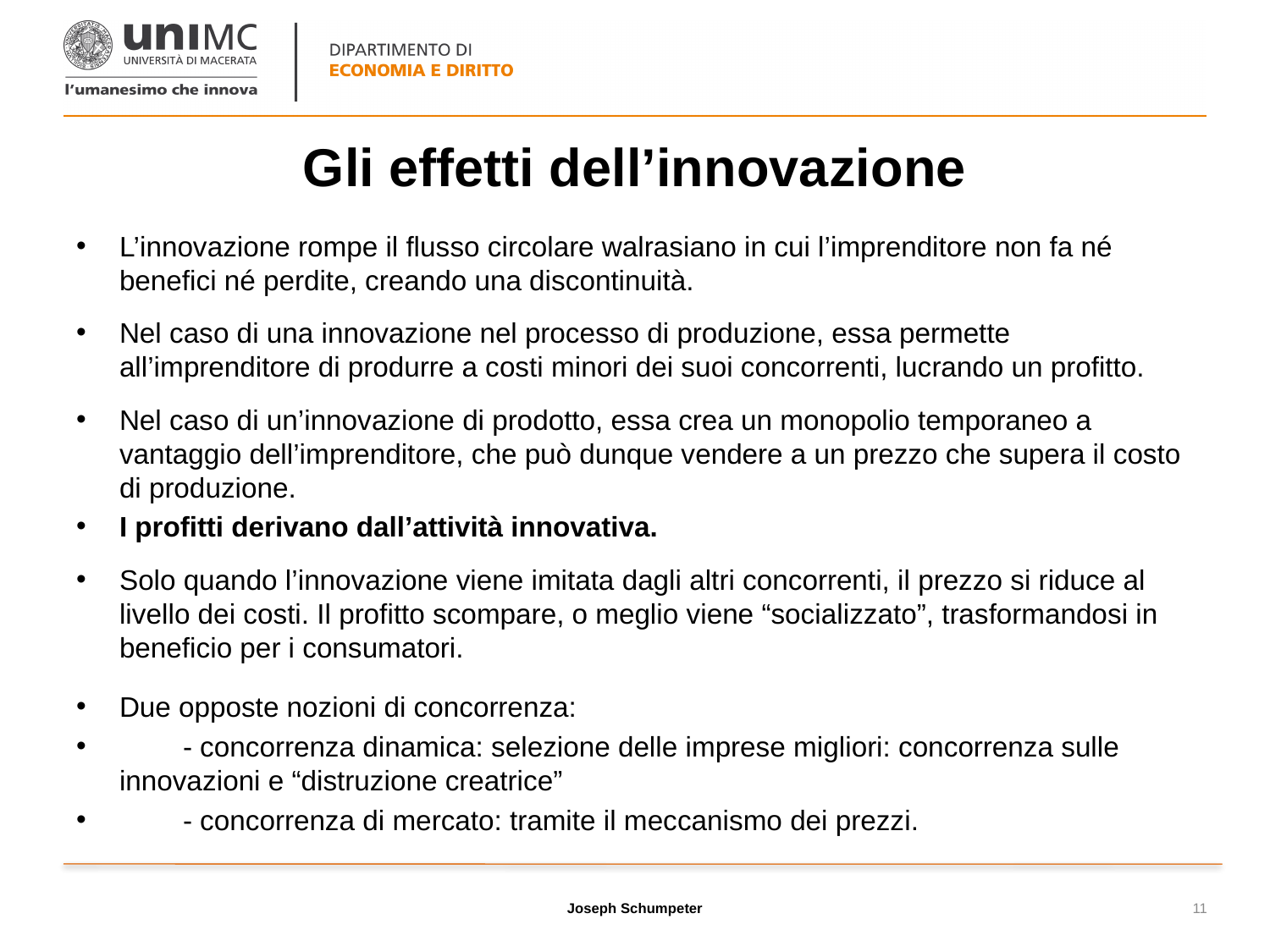

# Gli effetti dell’innovazione
L’innovazione rompe il flusso circolare walrasiano in cui l’imprenditore non fa né benefici né perdite, creando una discontinuità.

Nel caso di una innovazione nel processo di produzione, essa permette all’imprenditore di produrre a costi minori dei suoi concorrenti, lucrando un profitto.

Nel caso di un’innovazione di prodotto, essa crea un monopolio temporaneo a vantaggio dell’imprenditore, che può dunque vendere a un prezzo che supera il costo di produzione.
I profitti derivano dall’attività innovativa.

Solo quando l’innovazione viene imitata dagli altri concorrenti, il prezzo si riduce al livello dei costi. Il profitto scompare, o meglio viene “socializzato”, trasformandosi in beneficio per i consumatori.

Due opposte nozioni di concorrenza:
	- concorrenza dinamica: selezione delle imprese migliori: concorrenza sulle innovazioni e “distruzione creatrice”
	- concorrenza di mercato: tramite il meccanismo dei prezzi.
Joseph Schumpeter
11